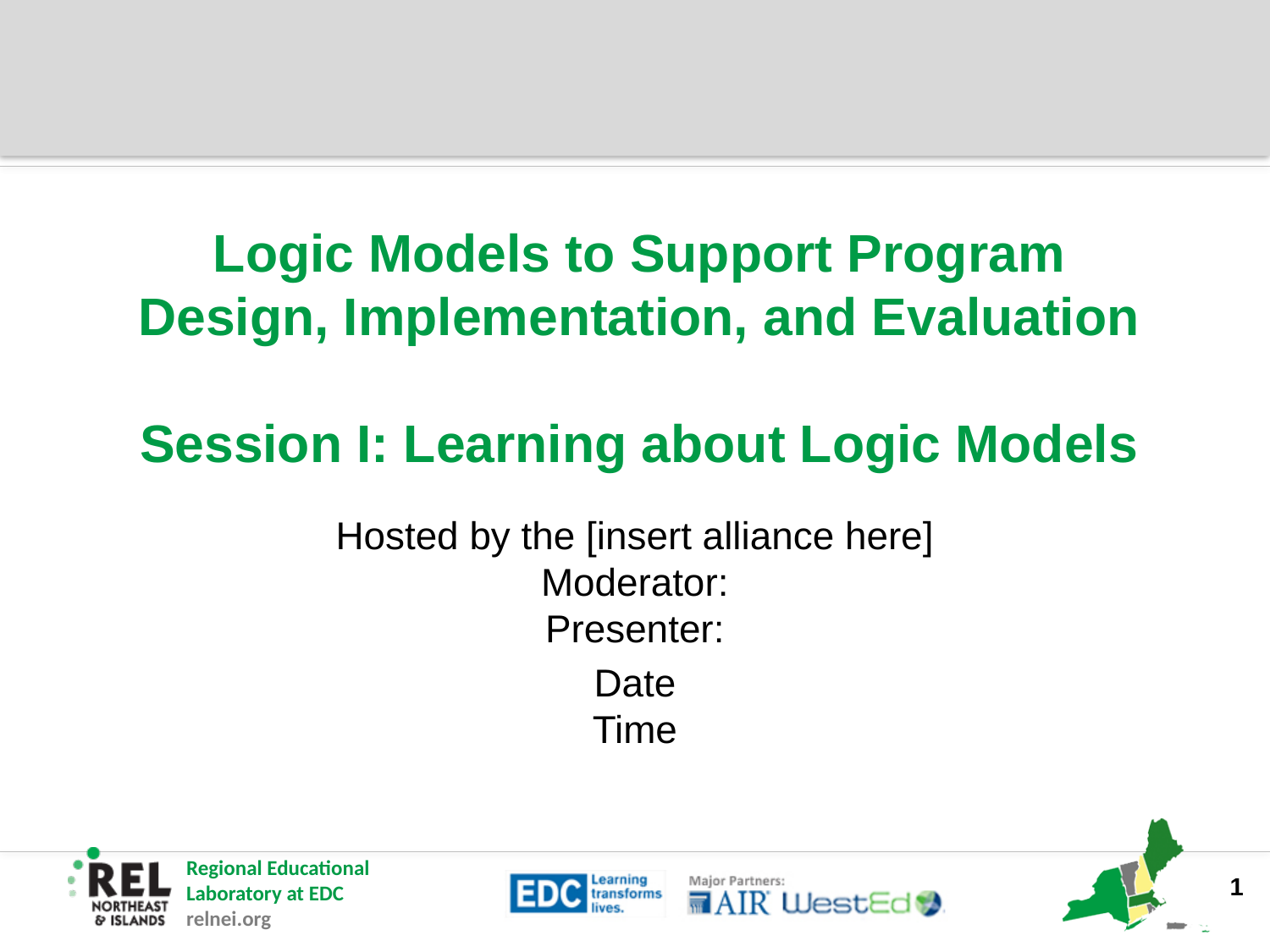

# Logic Models to Support Program Design, Implementation, and Evaluation Session I: Learning about Logic Models
Hosted by the [insert alliance here]
Moderator:
Presenter:
Date
Time
1